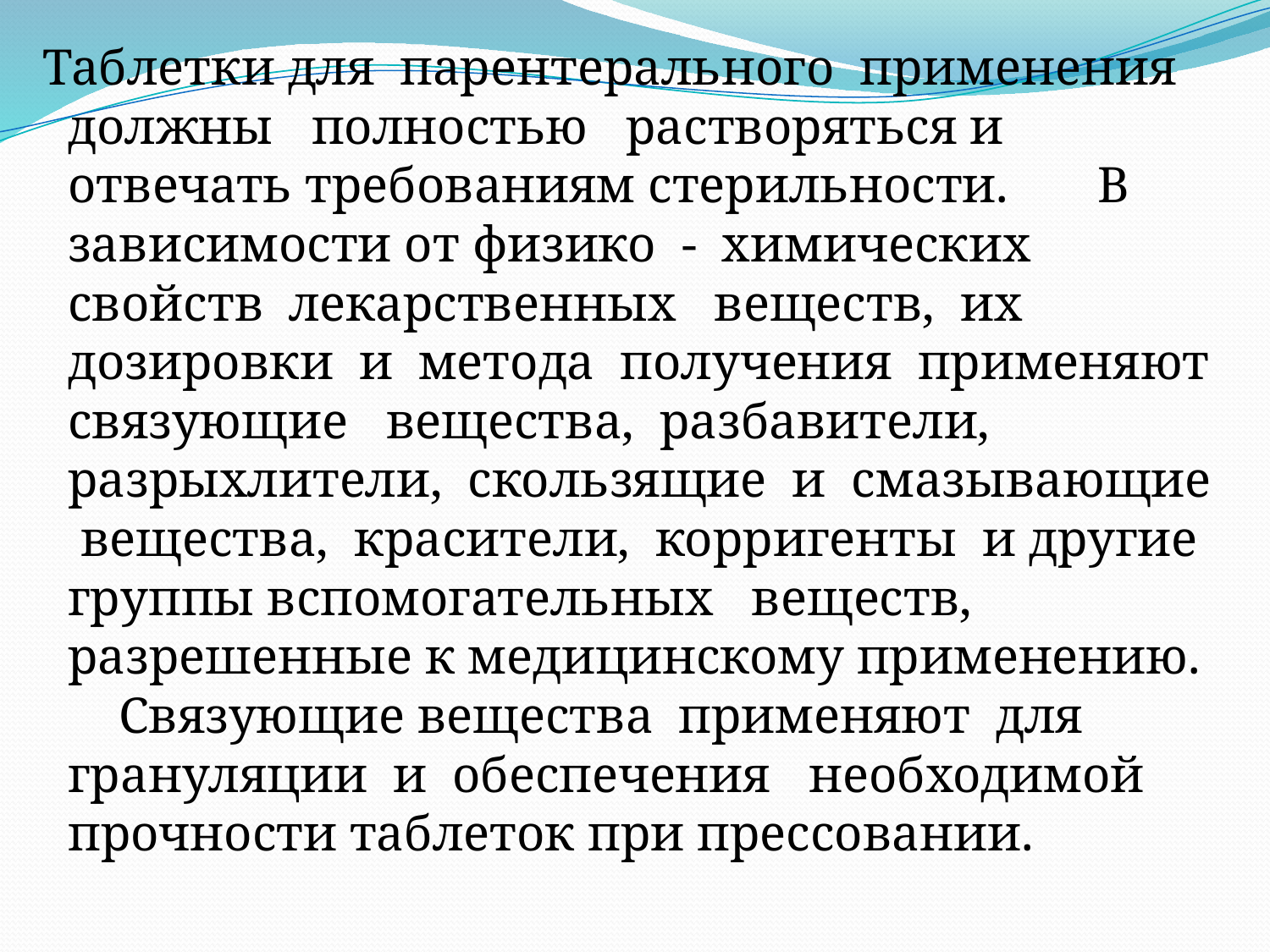

Таблетки для  парентерального  применения   должны   полностью   растворяться и отвечать требованиям стерильности.       В зависимости от физико  -  химических  свойств  лекарственных   веществ,  их  дозировки  и  метода  получения  применяют связующие   вещества,  разбавители,  разрыхлители,  скользящие  и  смазывающие   вещества,  красители,  корригенты  и другие группы вспомогательных   веществ, разрешенные к медицинскому применению.       Связующие вещества  применяют  для  грануляции  и  обеспечения   необходимой прочности таблеток при прессовании.
#